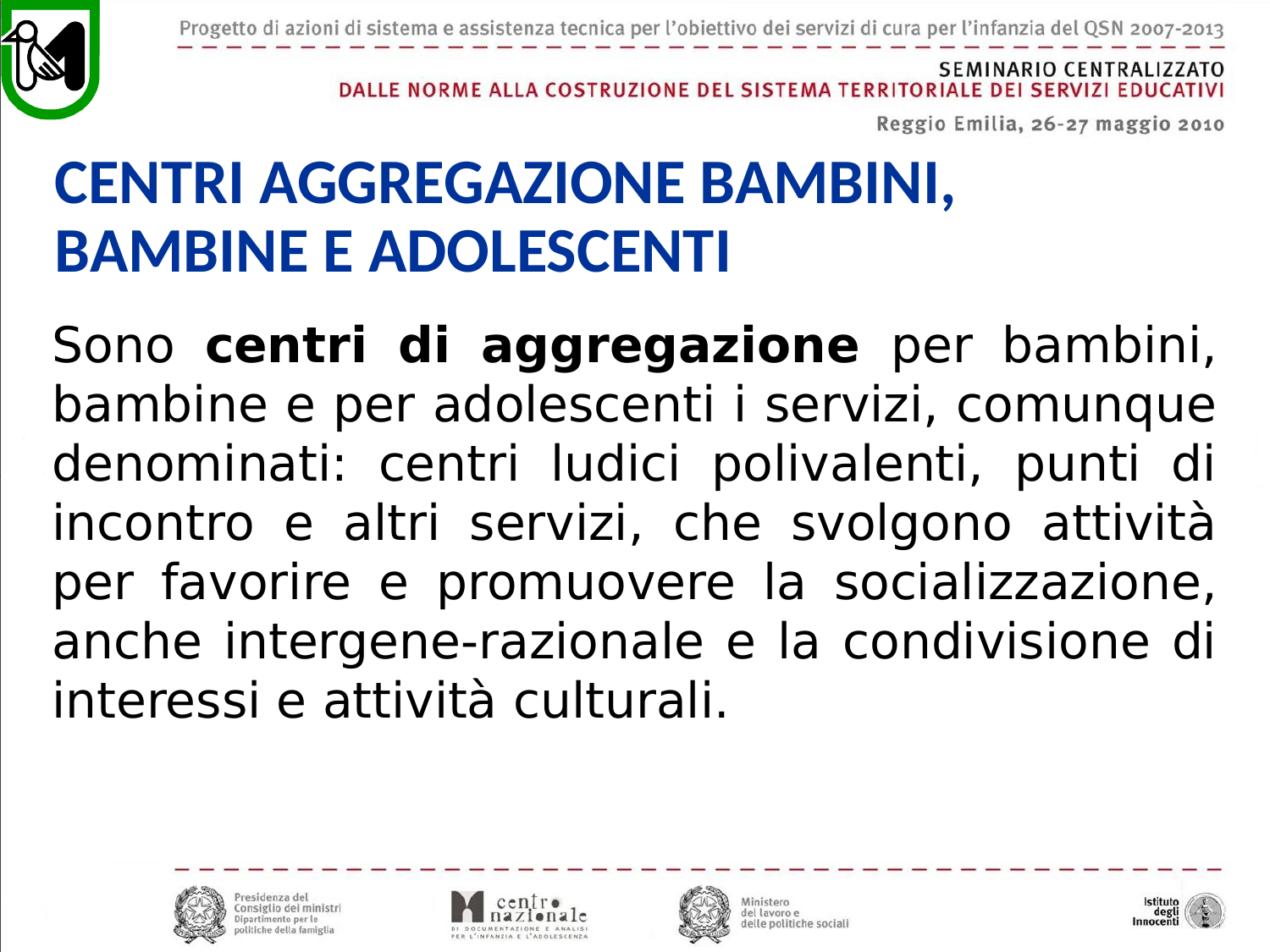

CENTRI AGGREGAZIONE BAMBINI, BAMBINE E ADOLESCENTI
Sono centri di aggregazione per bambini, bambine e per adolescenti i servizi, comunque denominati: centri ludici polivalenti, punti di incontro e altri servizi, che svolgono attività per favorire e promuovere la socializzazione, anche intergene-razionale e la condivisione di interessi e attività culturali.